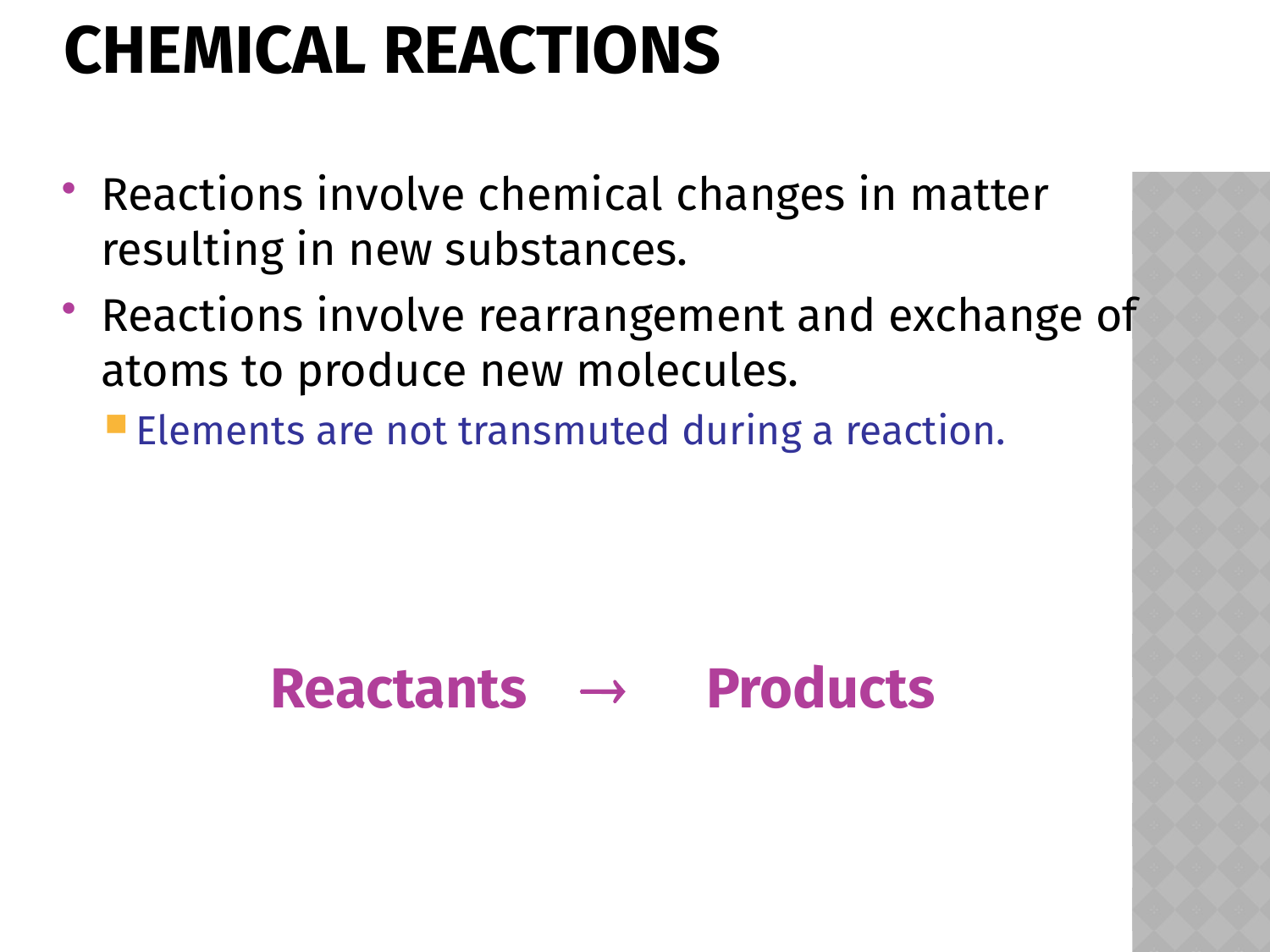

# Chemical Reactions
Reactions involve chemical changes in matter resulting in new substances.
Reactions involve rearrangement and exchange of atoms to produce new molecules.
Elements are not transmuted during a reaction.
Reactants    →      Products